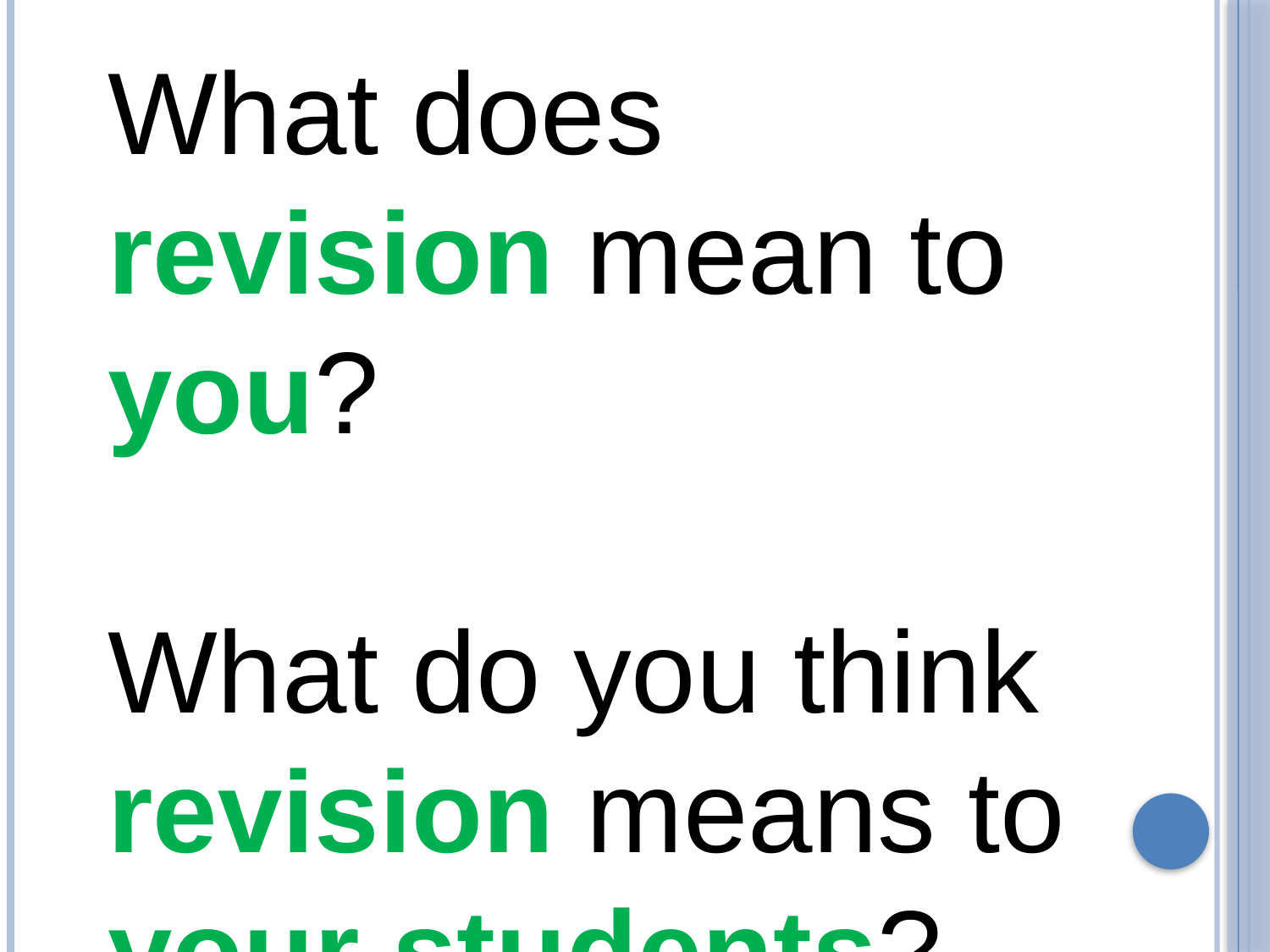

What does revision mean to you?

What do you think revision means to your students?